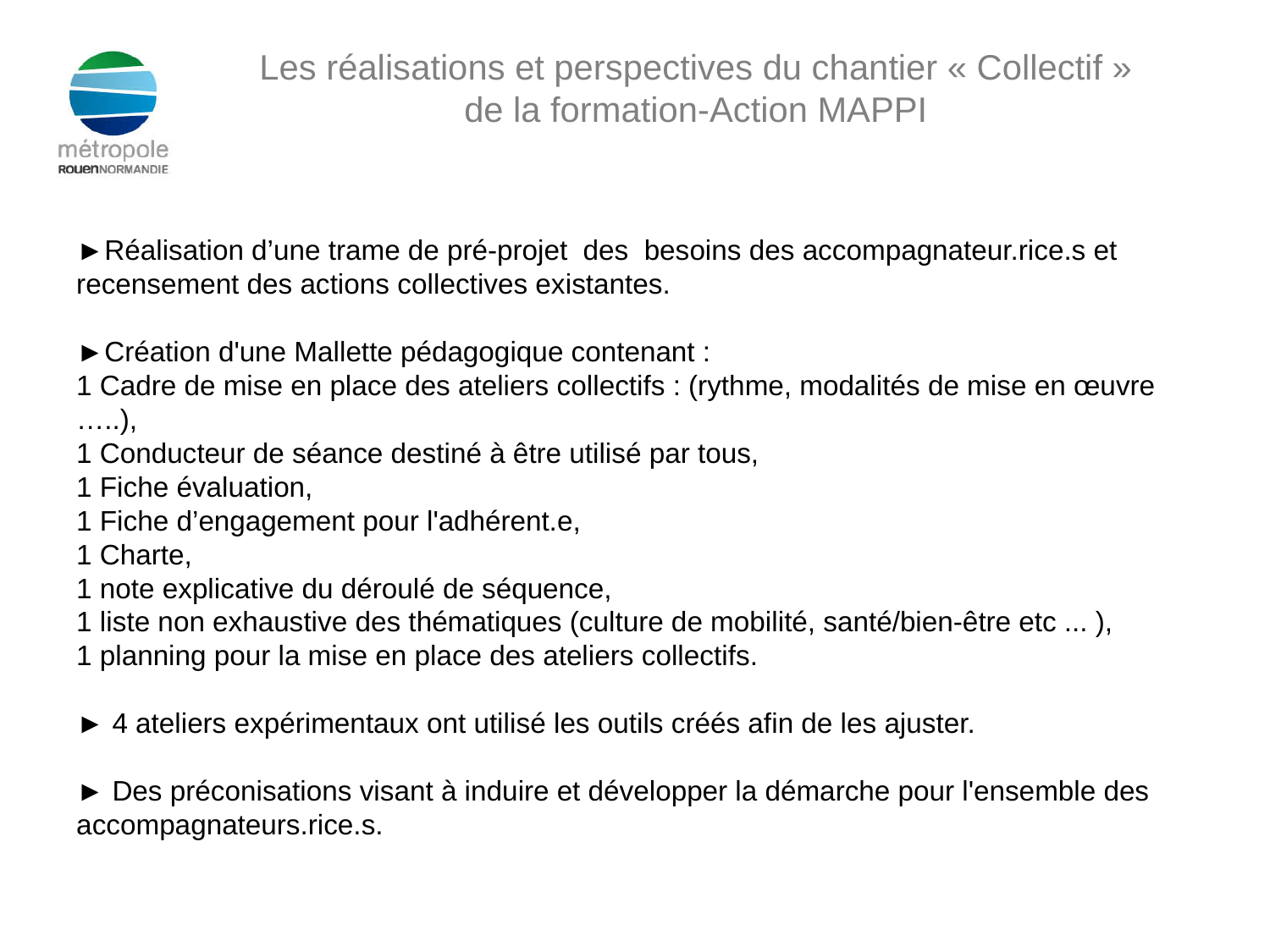

# Les réalisations et perspectives du chantier « Collectif » de la formation-Action MAPPI
►Réalisation d’une trame de pré-projet  des  besoins des accompagnateur.rice.s et recensement des actions collectives existantes.
►Création d'une Mallette pédagogique contenant :
1 Cadre de mise en place des ateliers collectifs : (rythme, modalités de mise en œuvre …..),
1 Conducteur de séance destiné à être utilisé par tous,
1 Fiche évaluation,
1 Fiche d’engagement pour l'adhérent.e,
1 Charte,
1 note explicative du déroulé de séquence,
1 liste non exhaustive des thématiques (culture de mobilité, santé/bien-être etc ... ),
1 planning pour la mise en place des ateliers collectifs.

► 4 ateliers expérimentaux ont utilisé les outils créés afin de les ajuster.

► Des préconisations visant à induire et développer la démarche pour l'ensemble des accompagnateurs.rice.s.